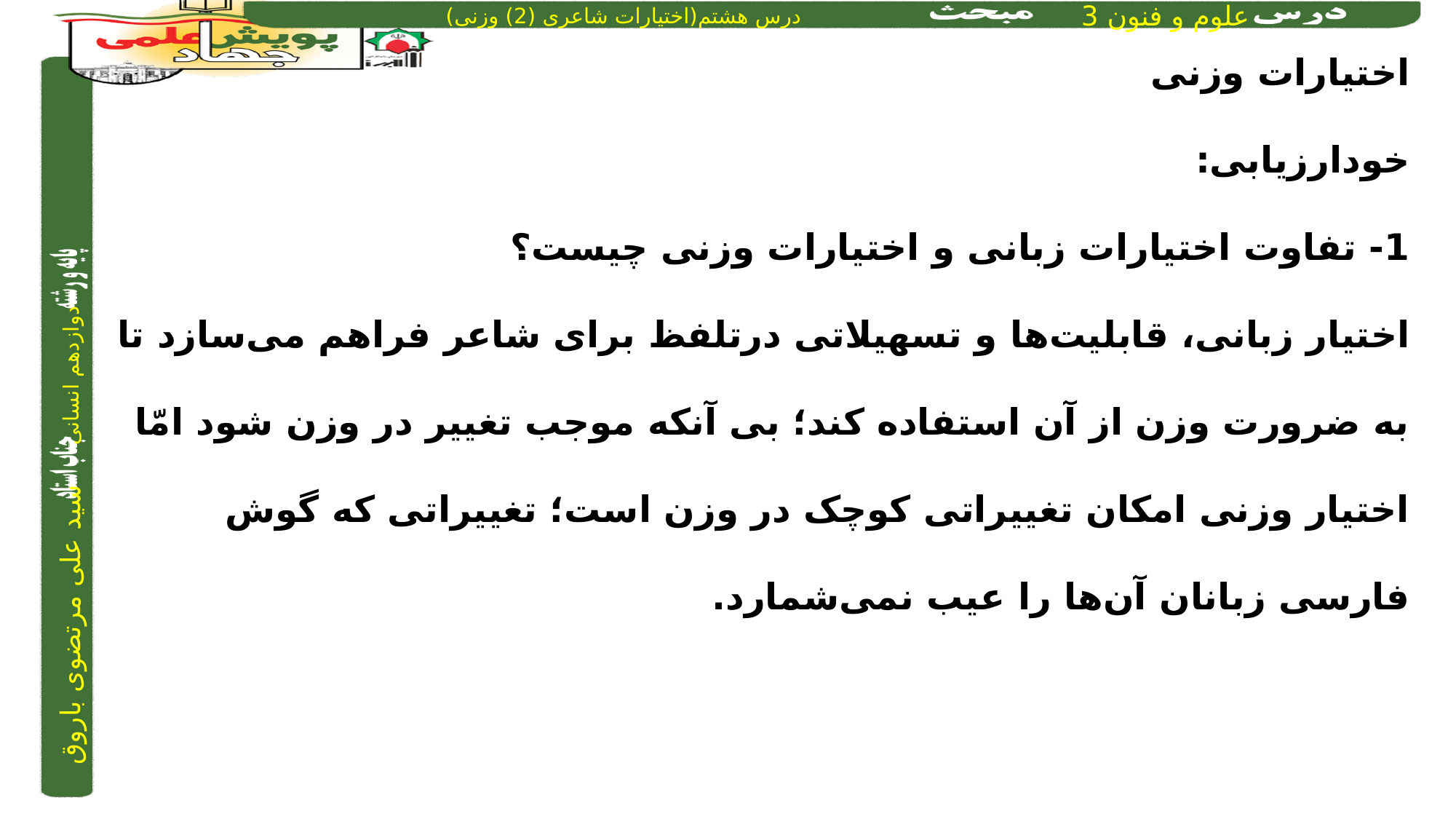

اختیارات وزنی
خودارزیابی:
1- تفاوت اختیارات زبانی و اختیارات وزنی چیست؟
اختیار زبانی، قابلیت‌ها و تسهیلاتی درتلفظ برای شاعر فراهم می‌سازد تا به ضرورت وزن از آن استفاده کند؛ بی آنکه موجب تغییر در وزن شود امّا اختیار وزنی امکان تغییراتی کوچک در وزن است؛ تغییراتی که گوش فارسی زبانان آن‌ها را عیب نمی‌شمارد.